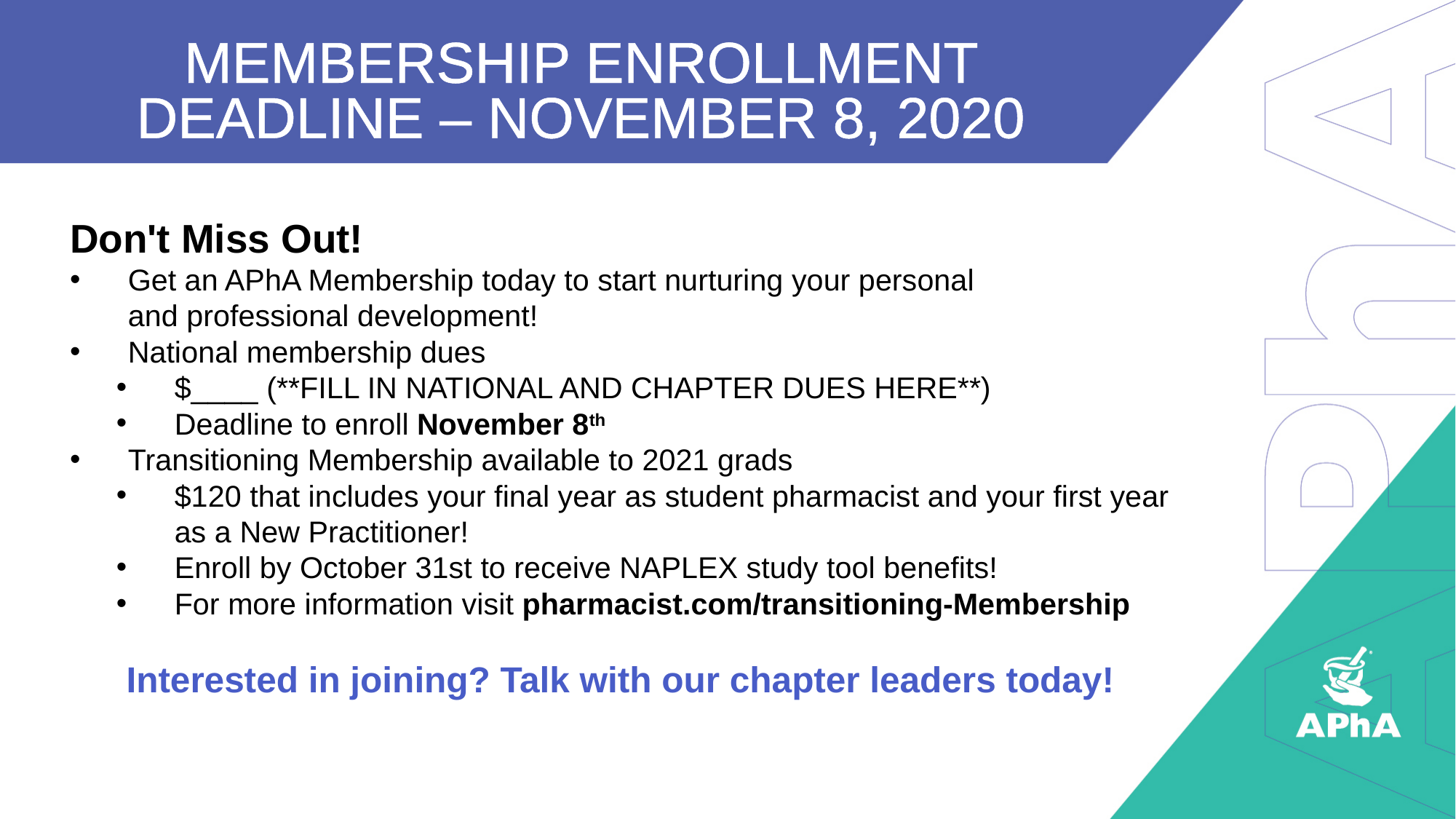

Membership Enrollment deadline – November 8, 2020

Don't Miss Out!
Get an APhA Membership today to start nurturing your personal and professional development!
National membership dues
$____ (**FILL IN NATIONAL AND CHAPTER DUES HERE**)
Deadline to enroll November 8th
Transitioning Membership available to 2021 grads
$120 that includes your final year as student pharmacist and your first year as a New Practitioner!
Enroll by October 31st to receive NAPLEX study tool benefits!
For more information visit pharmacist.com/transitioning-Membership

 Interested in joining? Talk with our chapter leaders today!
here